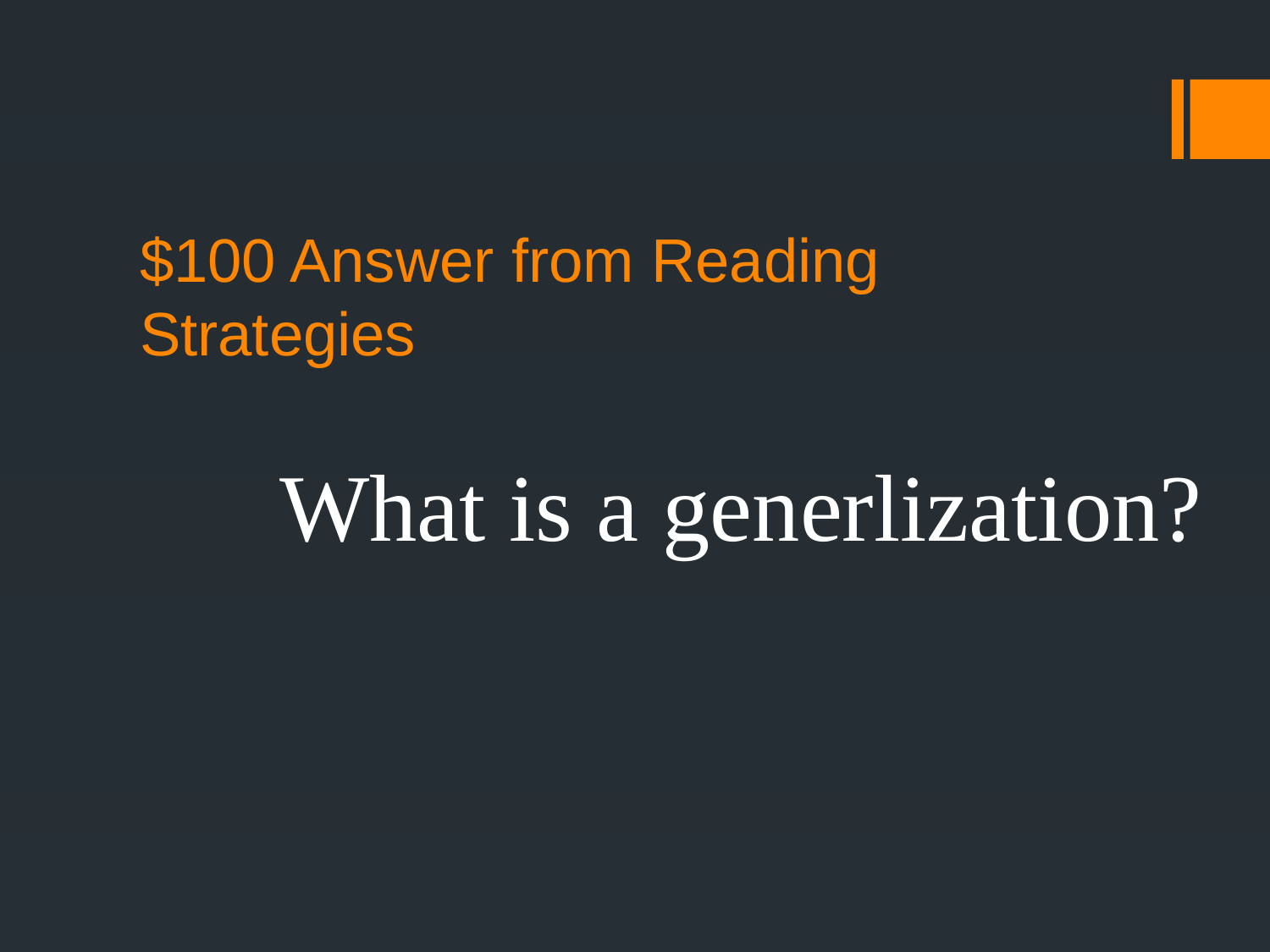

# $100 Answer from Reading Strategies
What is a generlization?